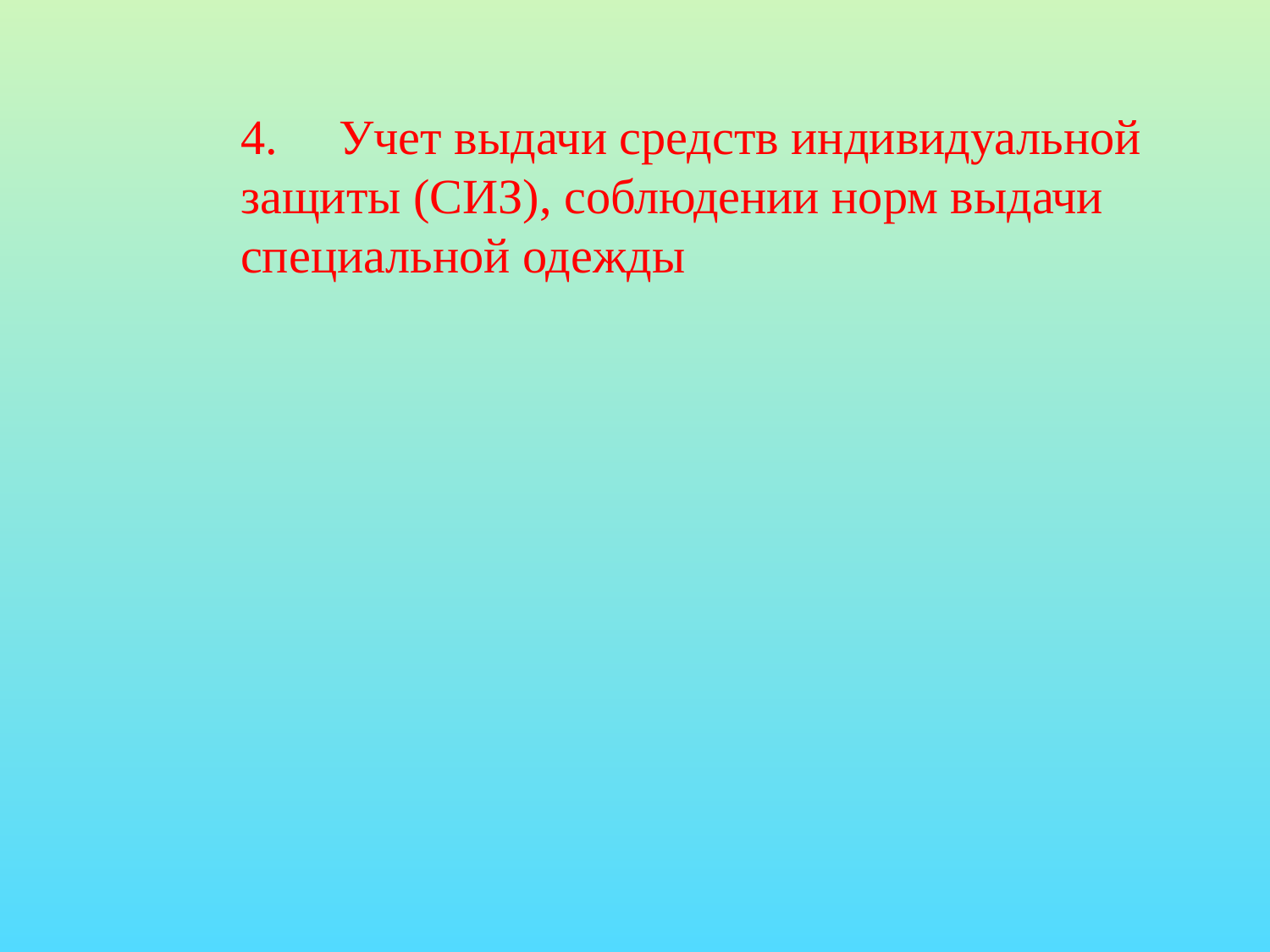

4.     Учет выдачи средств индивидуальной защиты (СИЗ), соблюдении норм выдачи специальной одежды